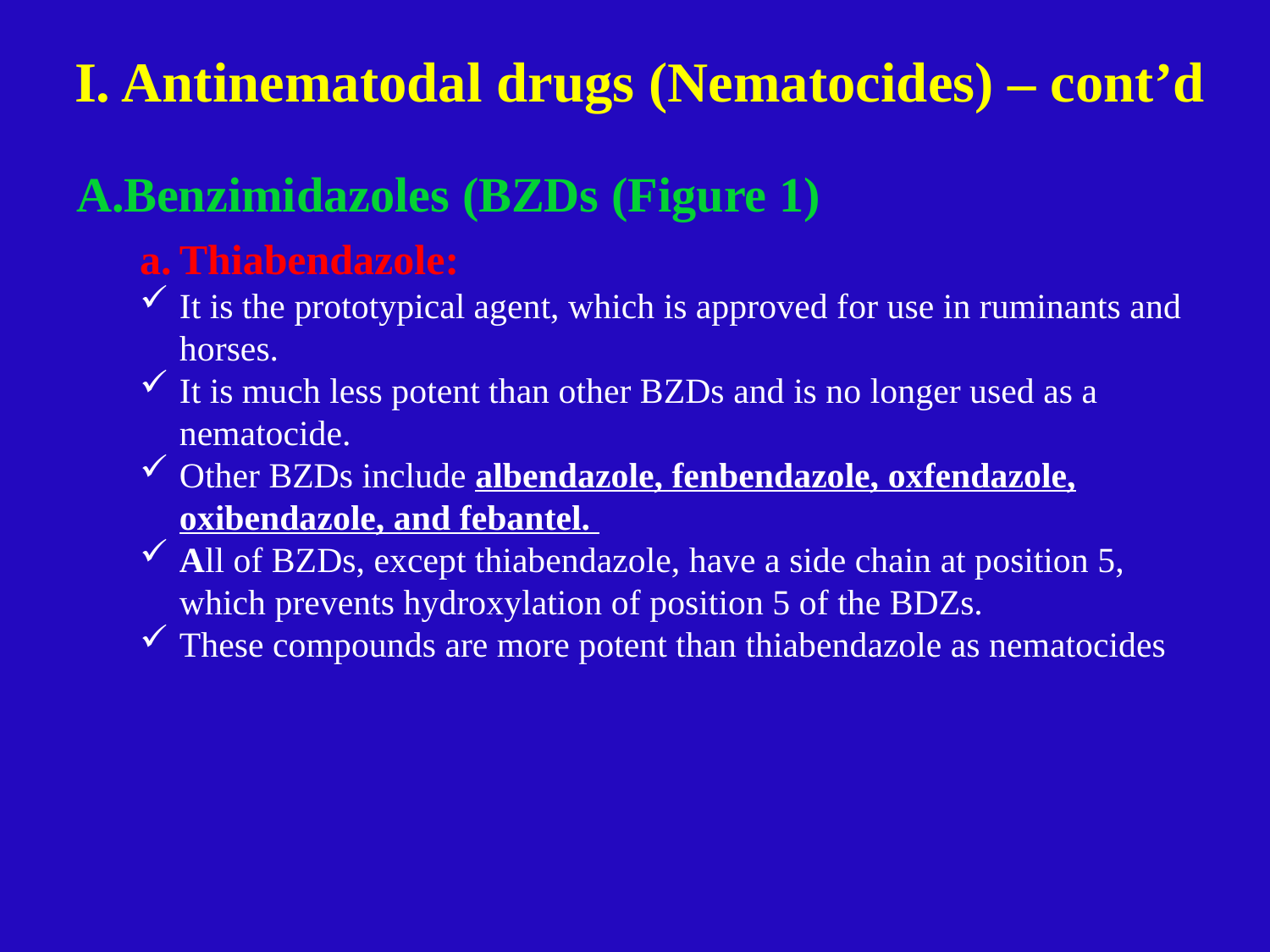

# I. Antinematodal drugs (Nematocides) – cont’d
Benzimidazoles (BZDs (Figure 1)
Thiabendazole:
It is the prototypical agent, which is approved for use in ruminants and horses.
It is much less potent than other BZDs and is no longer used as a nematocide.
Other BZDs include albendazole, fenbendazole, oxfendazole, oxibendazole, and febantel.
All of BZDs, except thiabendazole, have a side chain at position 5, which prevents hydroxylation of position 5 of the BDZs.
These compounds are more potent than thiabendazole as nematocides